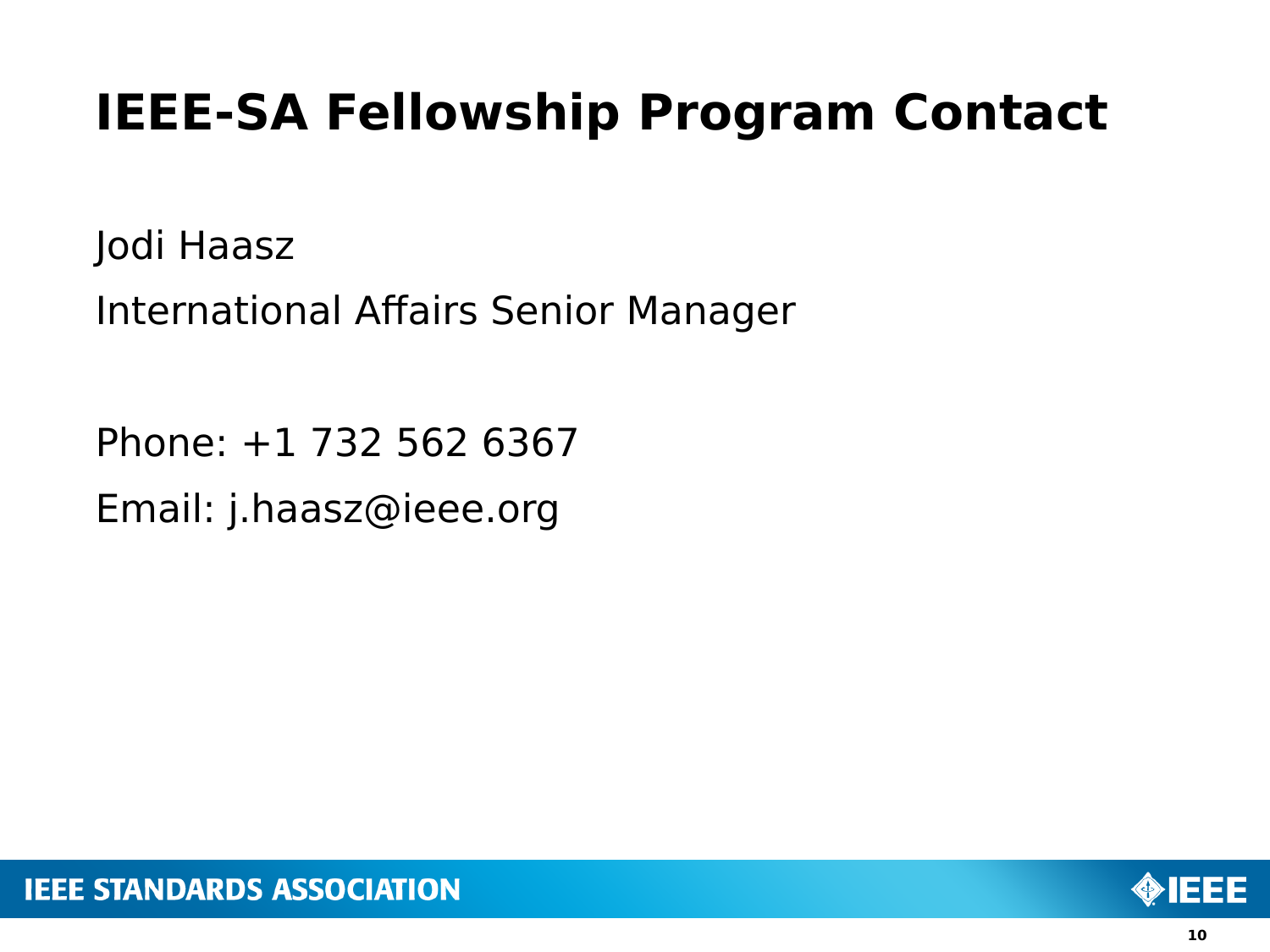

# IEEE-SA Fellowship Program Contact
Jodi Haasz
International Affairs Senior Manager

Phone: +1 732 562 6367
Email: j.haasz@ieee.org
10